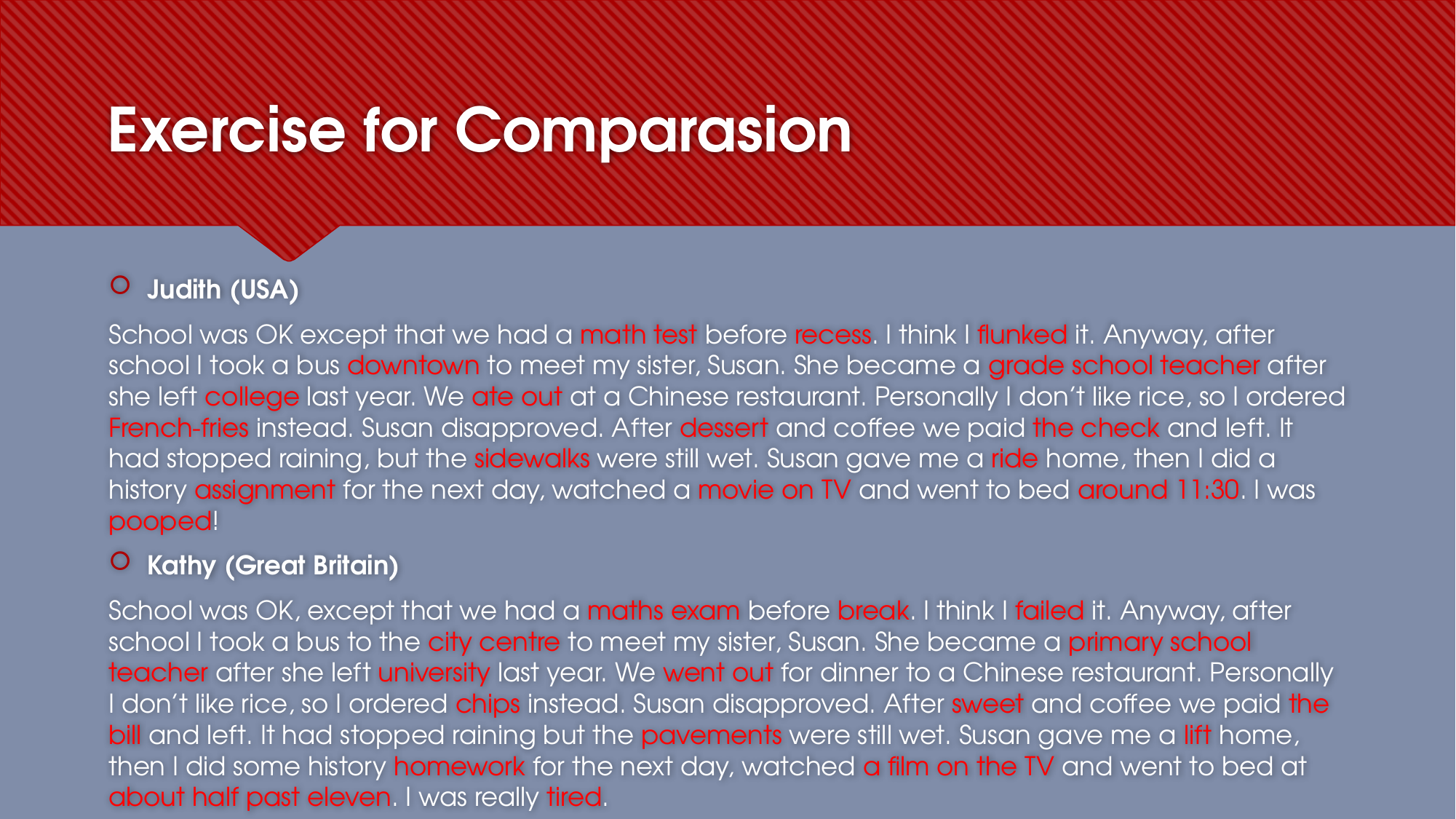

# Exercise for Comparasion
Judith (USA)
School was OK except that we had a math test before recess. I think I flunked it. Anyway, after school I took a bus downtown to meet my sister, Susan. She became a grade school teacher after she left college last year. We ate out at a Chinese restaurant. Personally I don’t like rice, so I ordered French-fries instead. Susan disapproved. After dessert and coffee we paid the check and left. It had stopped raining, but the sidewalks were still wet. Susan gave me a ride home, then I did a history assignment for the next day, watched a movie on TV and went to bed around 11:30. I was pooped!
Kathy (Great Britain)
School was OK, except that we had a maths exam before break. I think I failed it. Anyway, after school I took a bus to the city centre to meet my sister, Susan. She became a primary school teacher after she left university last year. We went out for dinner to a Chinese restaurant. Personally I don’t like rice, so I ordered chips instead. Susan disapproved. After sweet and coffee we paid the bill and left. It had stopped raining but the pavements were still wet. Susan gave me a lift home, then I did some history homework for the next day, watched a film on the TV and went to bed at about half past eleven. I was really tired.